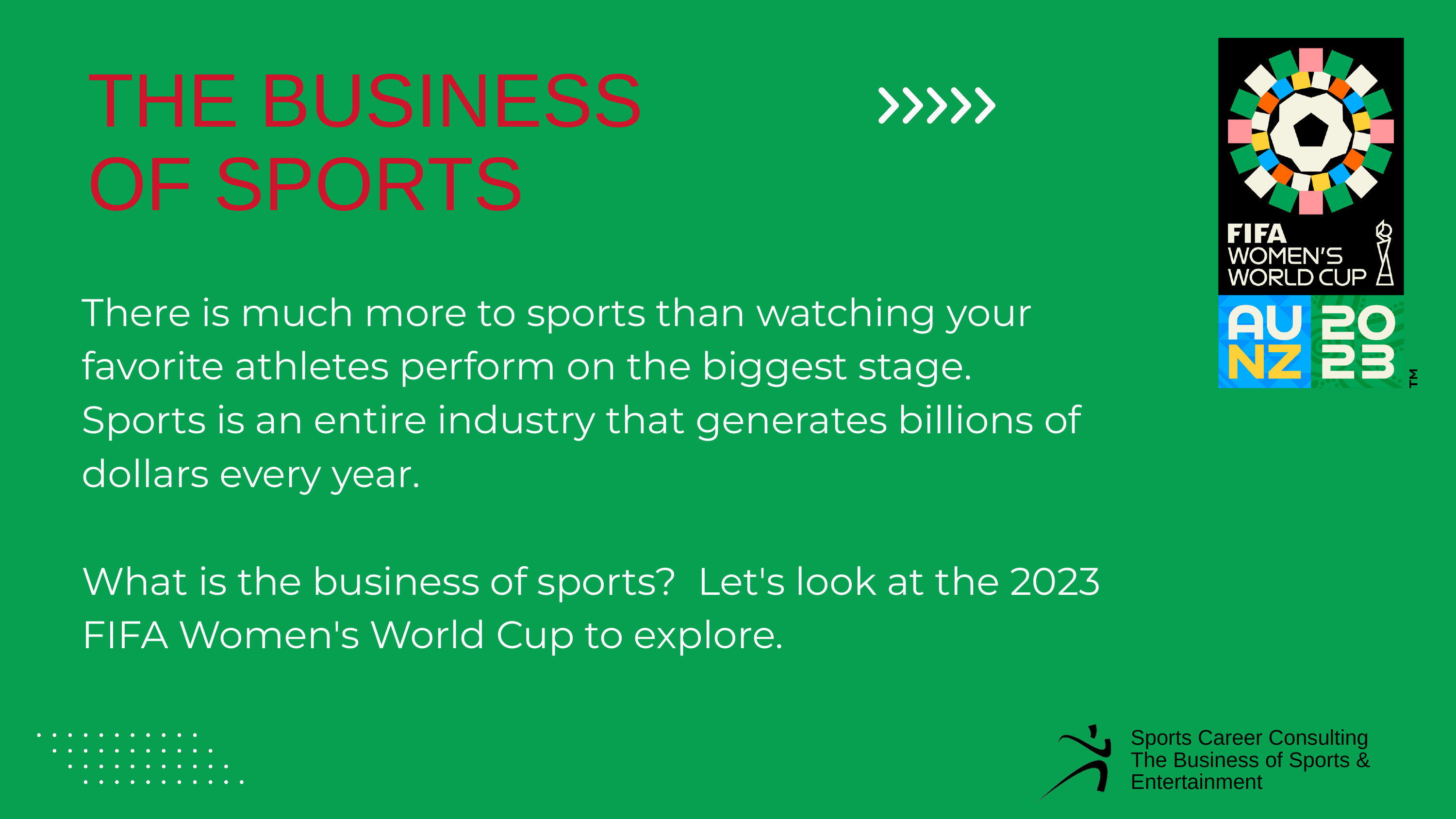

THE BUSINESS OF SPORTS

There is much more to sports than watching your favorite athletes perform on the biggest stage.  Sports is an entire industry that generates billions of dollars every year.

What is the business of sports?  Let's look at the 2023 FIFA Women's World Cup to explore.

Sports Career Consulting
The Business of Sports & Entertainment